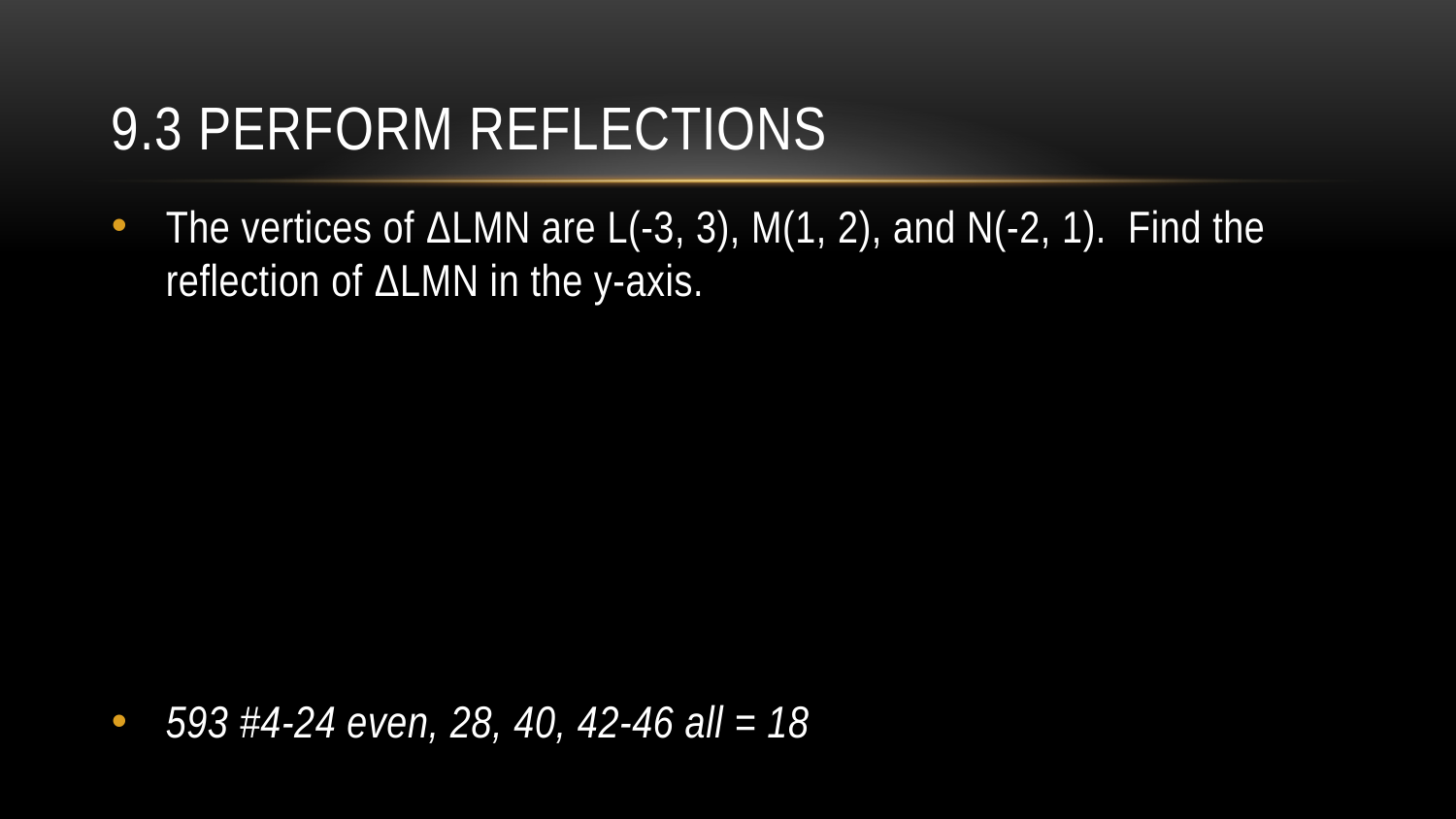

# 9.3 Perform Reflections
The vertices of ΔLMN are L(-3, 3), M(1, 2), and N(-2, 1).  Find the reflection of ΔLMN in the y-axis.

593 #4-24 even, 28, 40, 42-46 all = 18